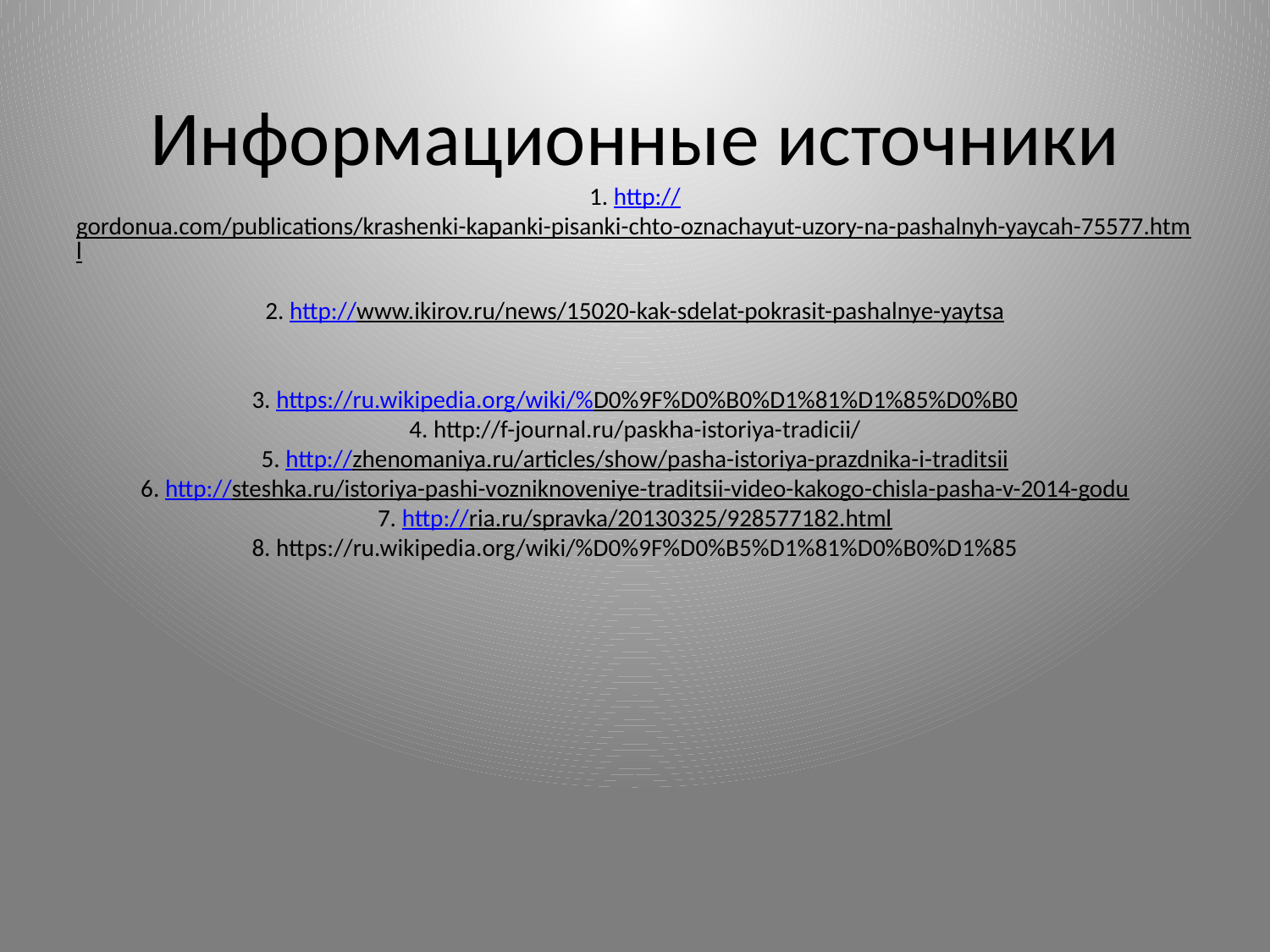

# Информационные источники 1. http://gordonua.com/publications/krashenki-kapanki-pisanki-chto-oznachayut-uzory-na-pashalnyh-yaycah-75577.html 2. http://www.ikirov.ru/news/15020-kak-sdelat-pokrasit-pashalnye-yaytsa 3. https://ru.wikipedia.org/wiki/%D0%9F%D0%B0%D1%81%D1%85%D0%B0 4. http://f-journal.ru/paskha-istoriya-tradicii/ 5. http://zhenomaniya.ru/articles/show/pasha-istoriya-prazdnika-i-traditsii 6. http://steshka.ru/istoriya-pashi-vozniknoveniye-traditsii-video-kakogo-chisla-pasha-v-2014-godu 7. http://ria.ru/spravka/20130325/928577182.html 8. https://ru.wikipedia.org/wiki/%D0%9F%D0%B5%D1%81%D0%B0%D1%85